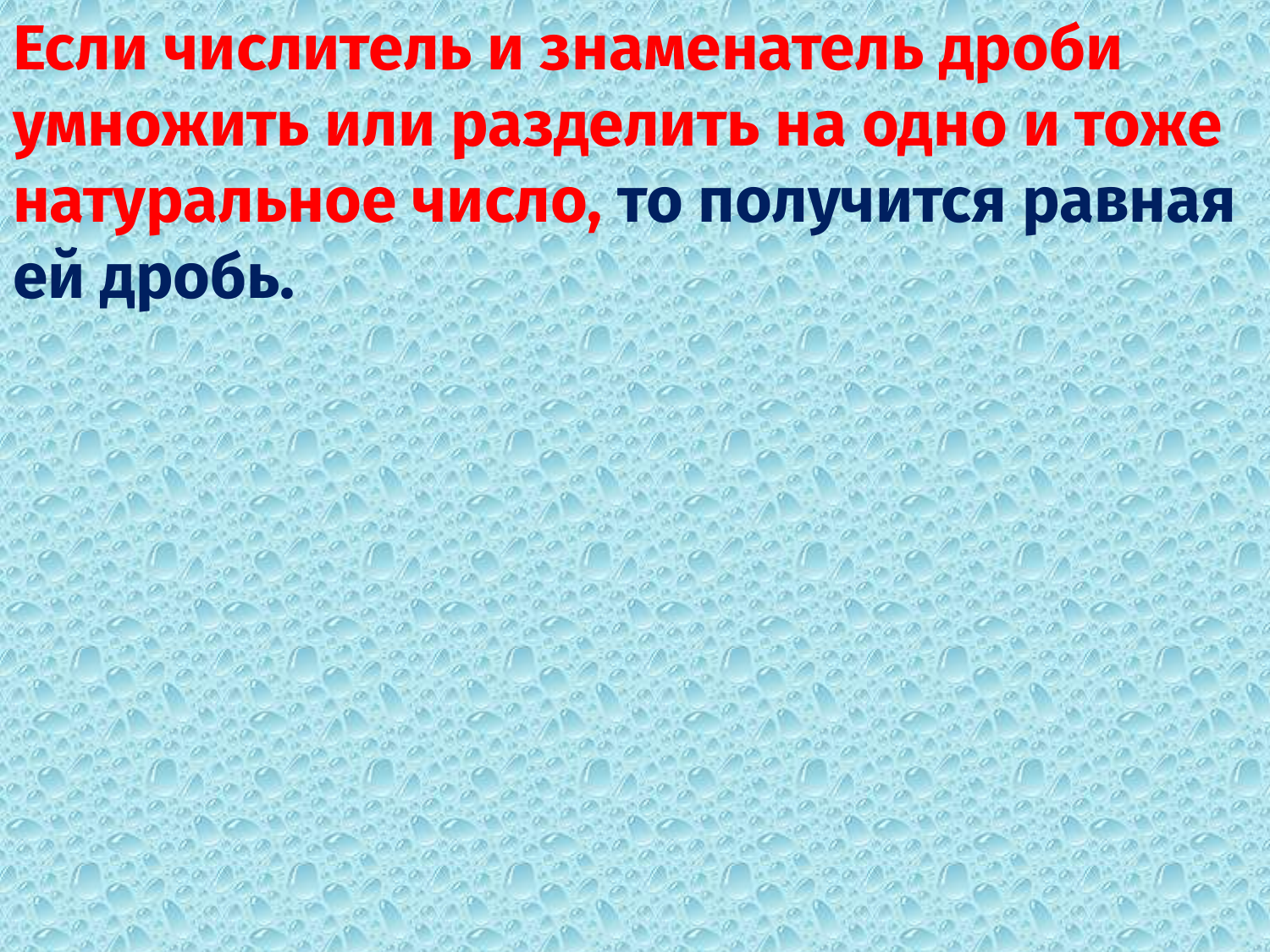

# Если числитель и знаменатель дроби умножить или разделить на одно и тоже натуральное число, то получится равная ей дробь.
6